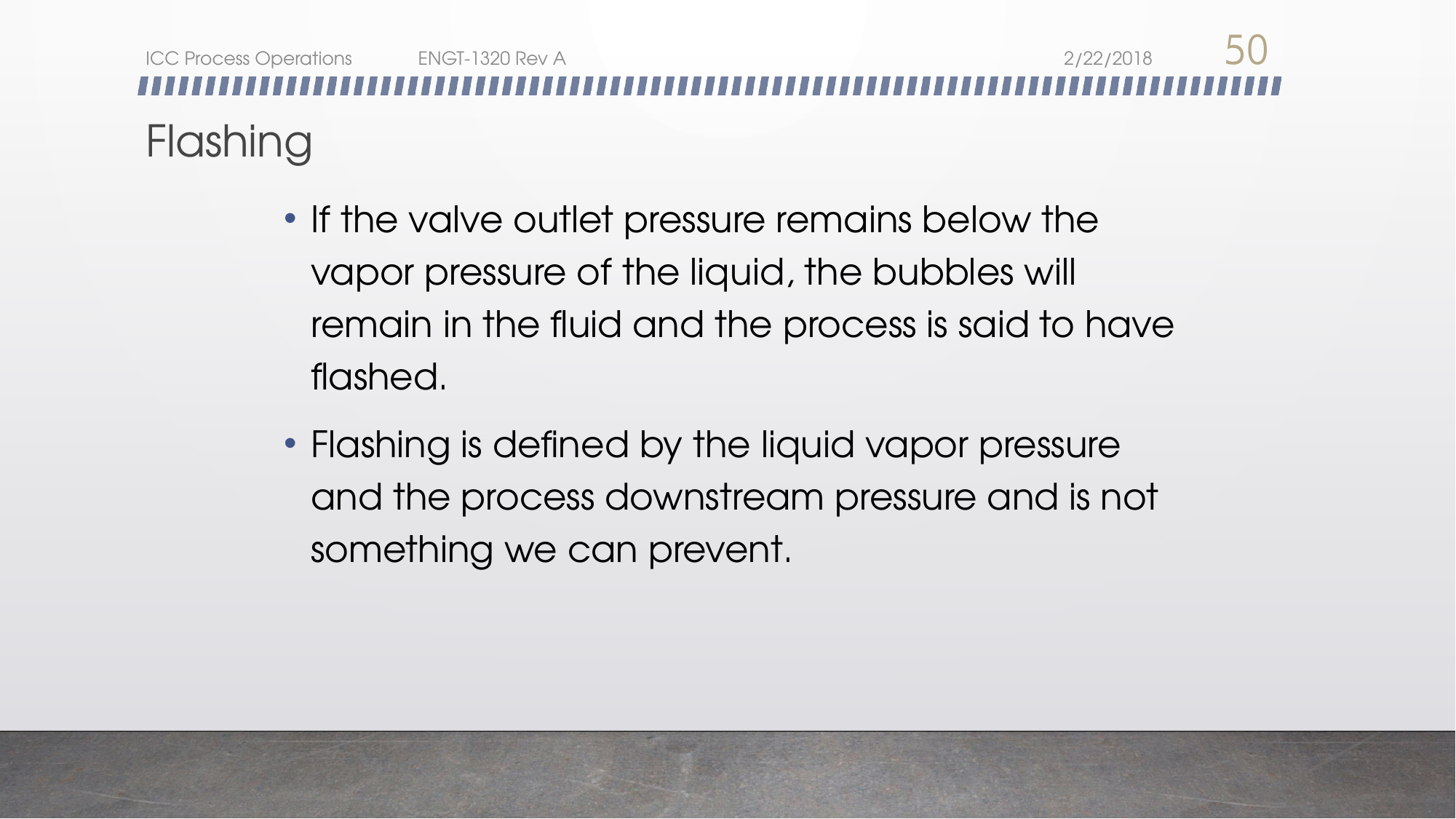

50
ICC Process Operations             ENGT-1320 Rev A
2/22/2018
# Flashing
If the valve outlet pressure remains below the vapor pressure of the liquid, the bubbles will remain in the fluid and the process is said to have flashed.
Flashing is defined by the liquid vapor pressure and the process downstream pressure and is not something we can prevent.